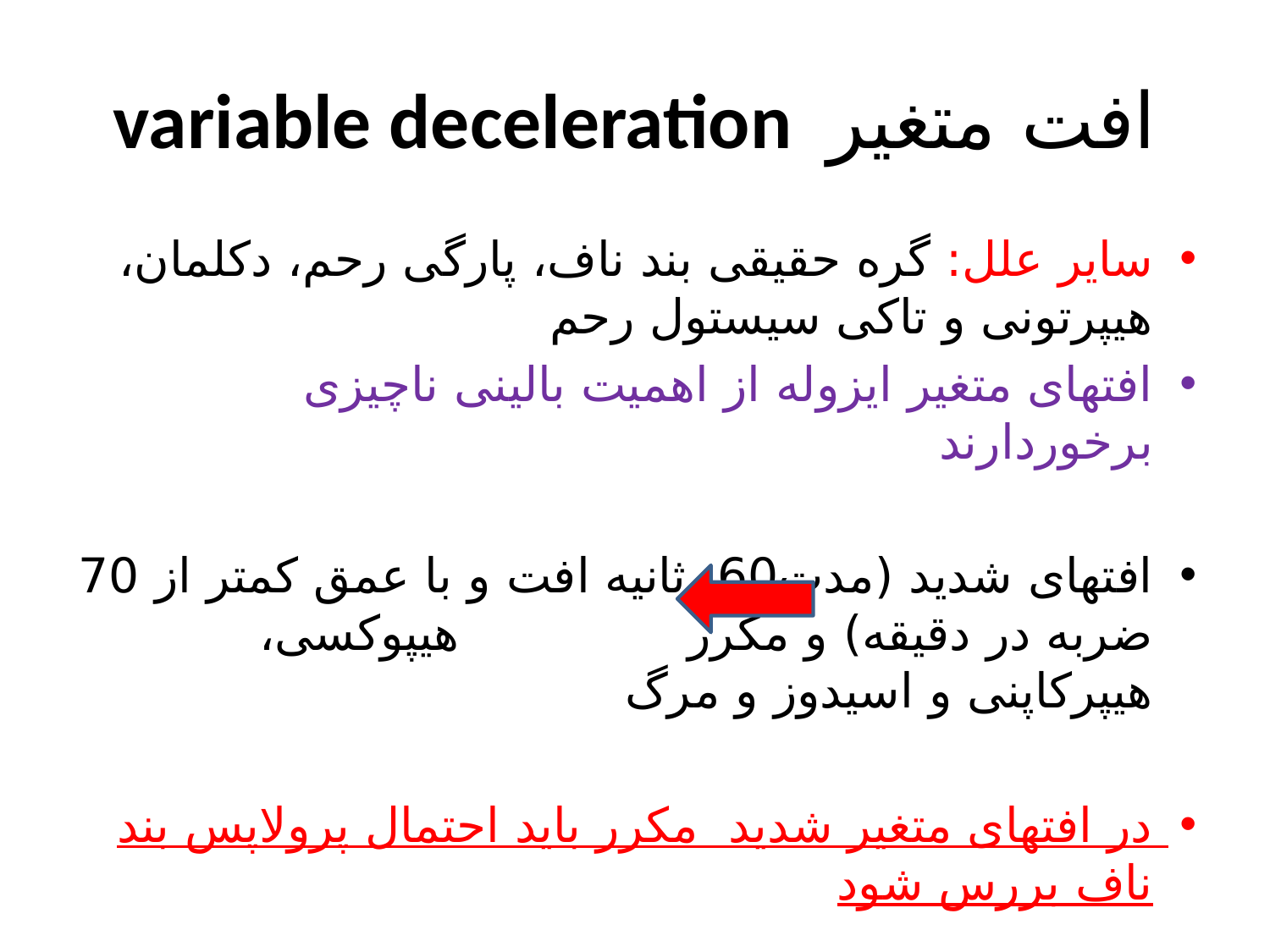

# variable deceleration  افت متغیر
سایر علل: گره حقیقی بند ناف، پارگی رحم، دکلمان، هیپرتونی و تاکی سیستول رحم
افتهای متغیر ایزوله از اهمیت بالینی ناچیزی برخوردارند

افتهای شدید (مدت60  ثانیه افت و با عمق کمتر از 70 ضربه در دقیقه) و مکرر               هیپوکسی، هیپرکاپنی و اسیدوز و مرگ

در افتهای متغیر شدید  مکرر باید احتمال پرولاپس بند ناف بررس شود